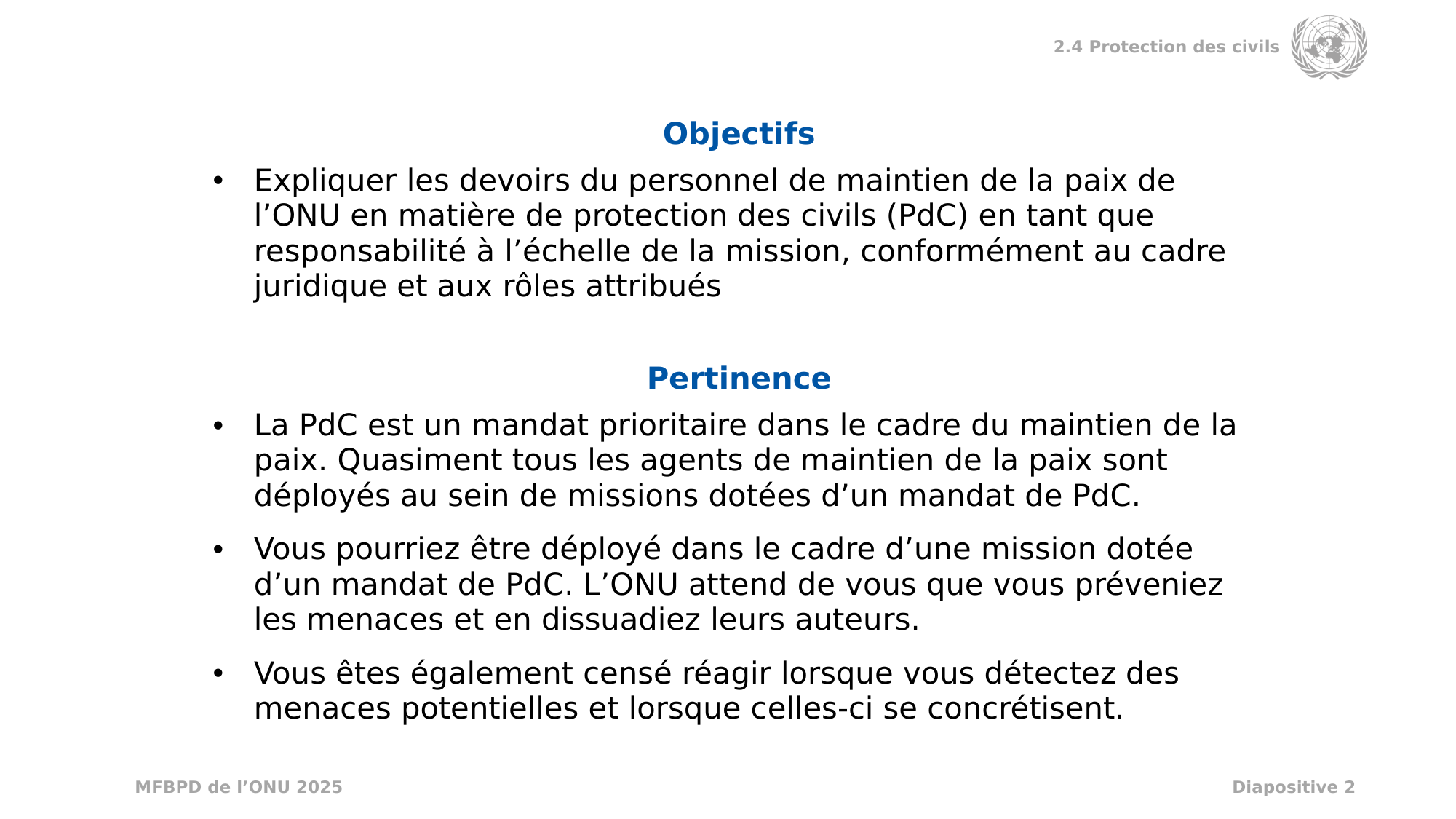

| Objectifs |
| --- |
| Expliquer les devoirs du personnel de maintien de la paix de l’ONU en matière de protection des civils (PdC) en tant que responsabilité à l’échelle de la mission, conformément au cadre juridique et aux rôles attribués |
|  |
| Pertinence |
| La PdC est un mandat prioritaire dans le cadre du maintien de la paix. Quasiment tous les agents de maintien de la paix sont déployés au sein de missions dotées d’un mandat de PdC. Vous pourriez être déployé dans le cadre d’une mission dotée d’un mandat de PdC. L’ONU attend de vous que vous préveniez les menaces et en dissuadiez leurs auteurs. Vous êtes également censé réagir lorsque vous détectez des menaces potentielles et lorsque celles-ci se concrétisent. |